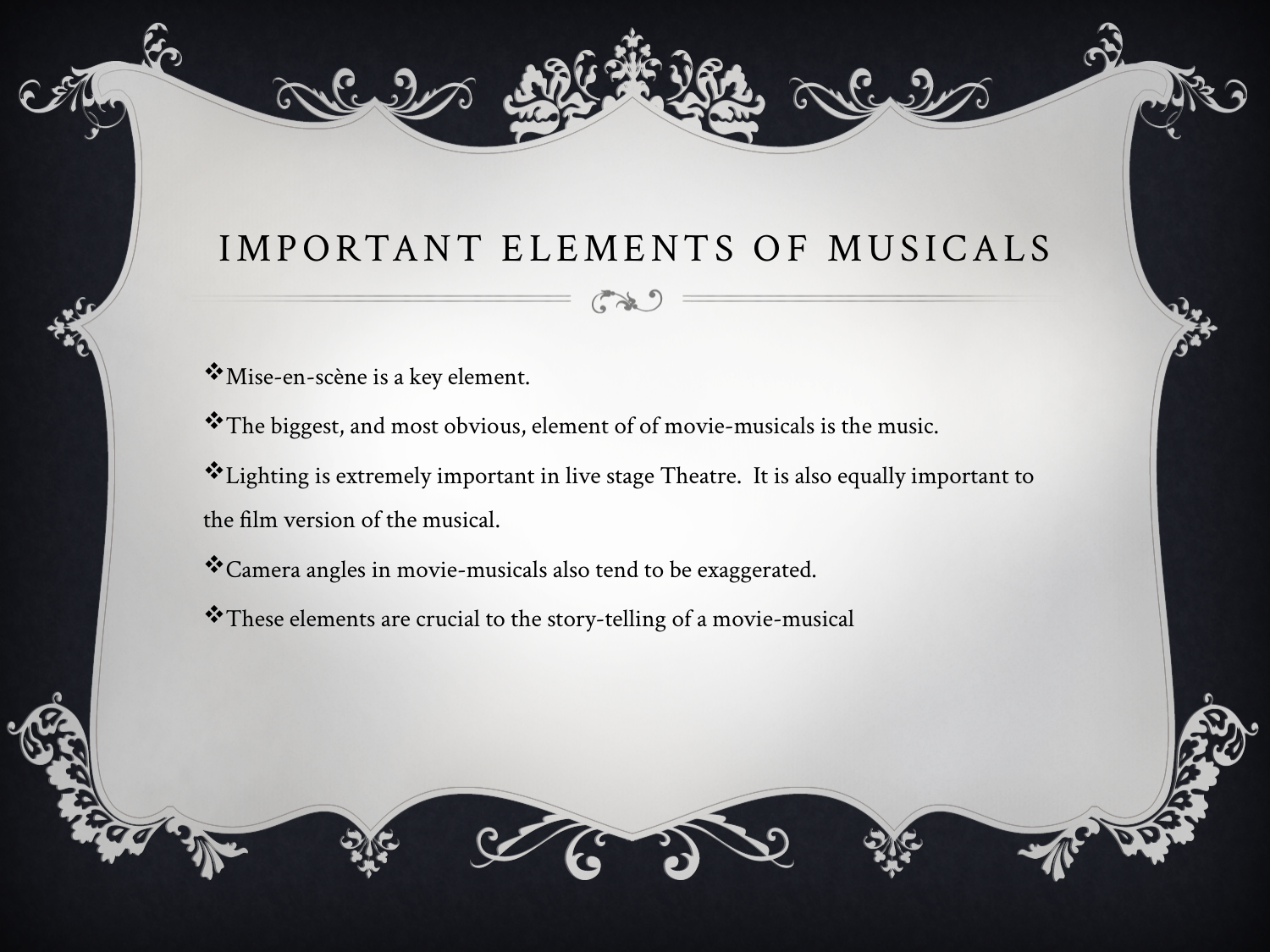

# Important elements of musicals
Mise-en-scène is a key element.
The biggest, and most obvious, element of of movie-musicals is the music.
Lighting is extremely important in live stage Theatre.  It is also equally important to the film version of the musical.
Camera angles in movie-musicals also tend to be exaggerated.
These elements are crucial to the story-telling of a movie-musical